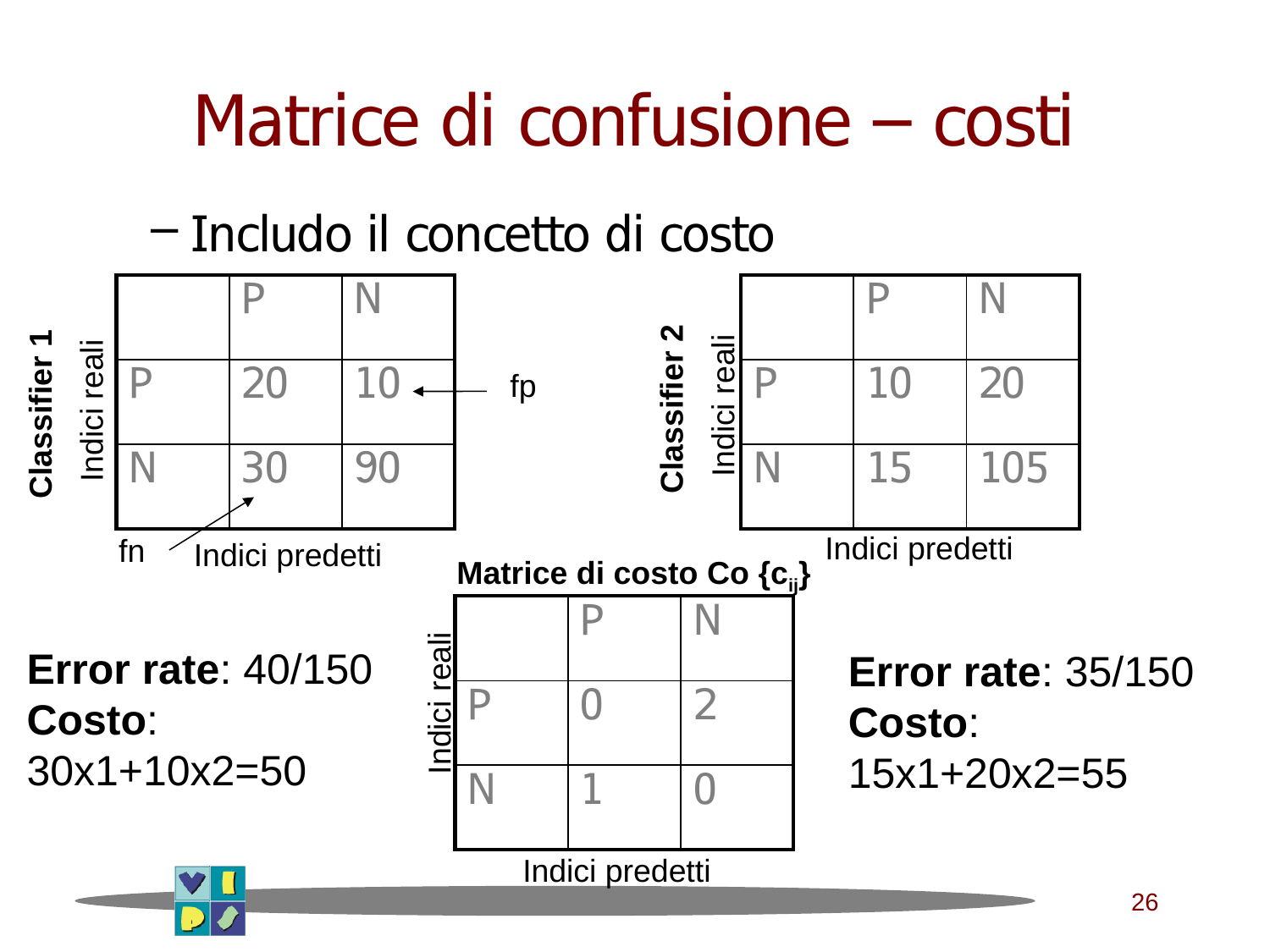

# Matrice di confusione – costi
Includo il concetto di costo

|  | P | N |
| --- | --- | --- |
| P | 20 | 10 |
| N | 30 | 90 |
|  | P | N |
| --- | --- | --- |
| P | 10 | 20 |
| N | 15 | 105 |
fp
Indici reali
Classifier 2
Indici reali
Classifier 1

Indici predetti
fn
Indici predetti
Matrice di costo Co {cij}
|  | P | N |
| --- | --- | --- |
| P | 0 | 2 |
| N | 1 | 0 |
Error rate: 40/150
Costo: 30x1+10x2=50
Error rate: 35/150
Costo: 15x1+20x2=55
Indici reali
Indici predetti
26